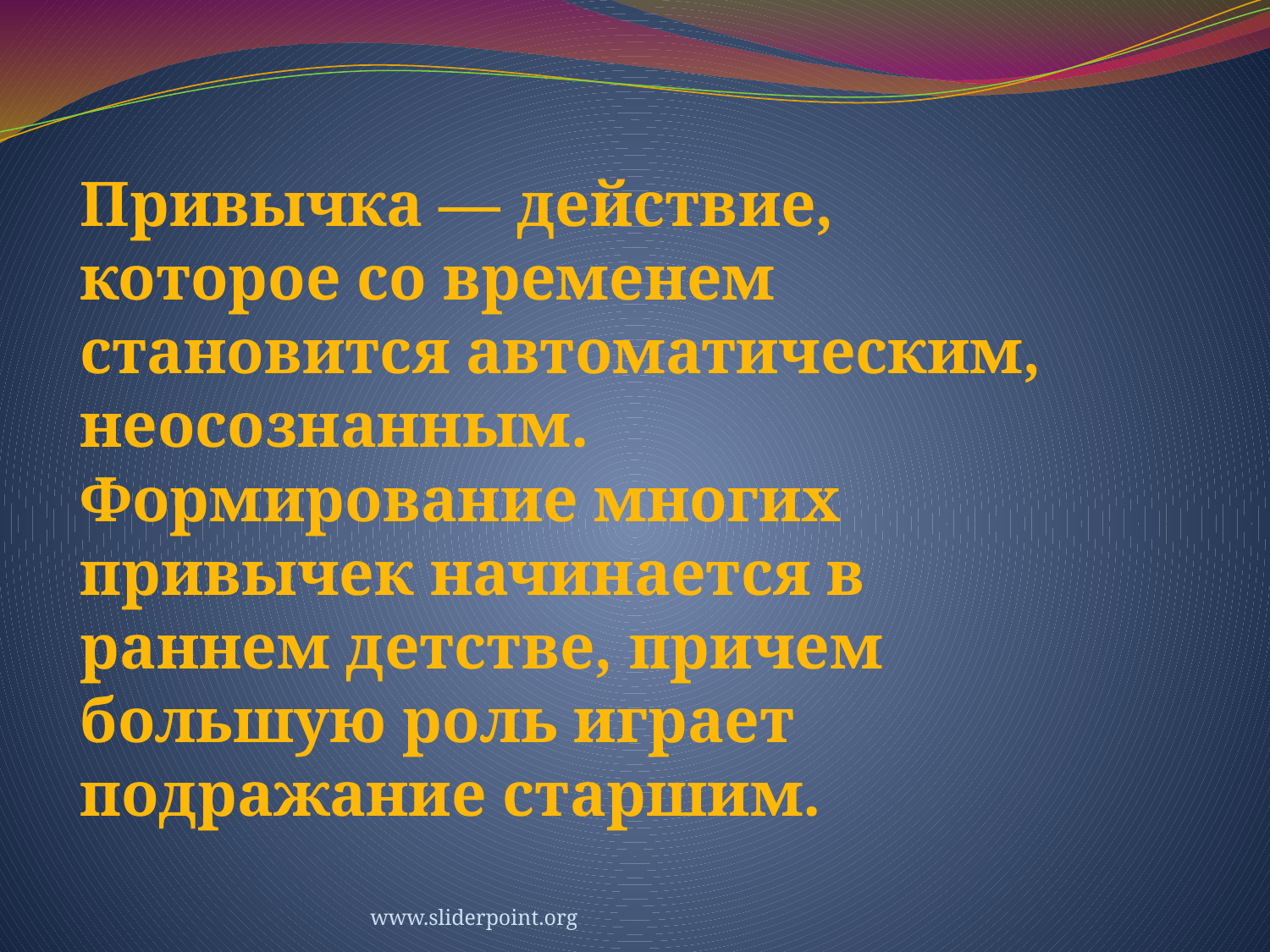

Привычка — действие, которое со временем становится автоматическим, неосознанным. Формирование многих привычек начинается в раннем детстве, причем большую роль играет подражание старшим.
www.sliderpoint.org